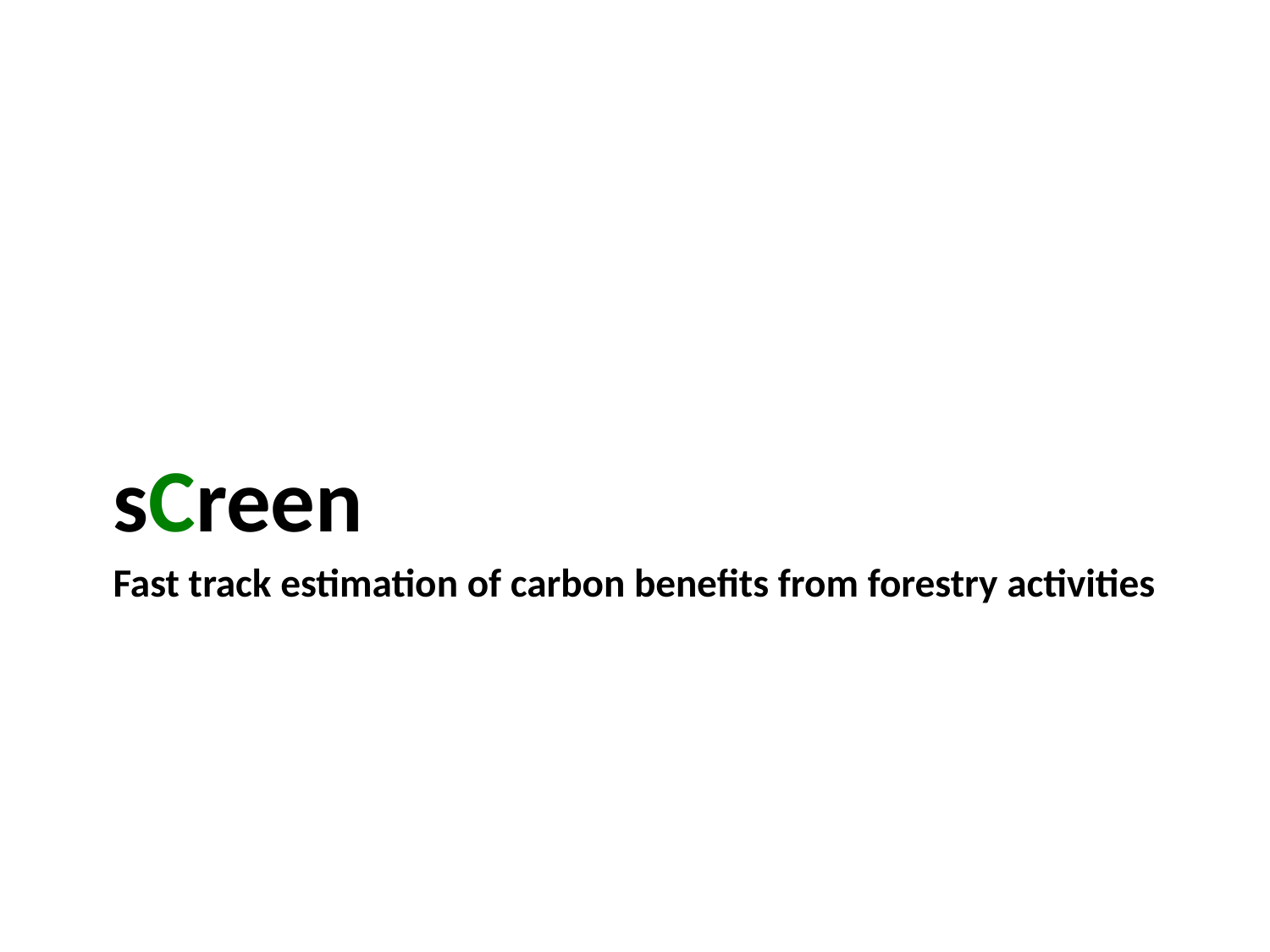

sCreen
Fast track estimation of carbon benefits from forestry activities